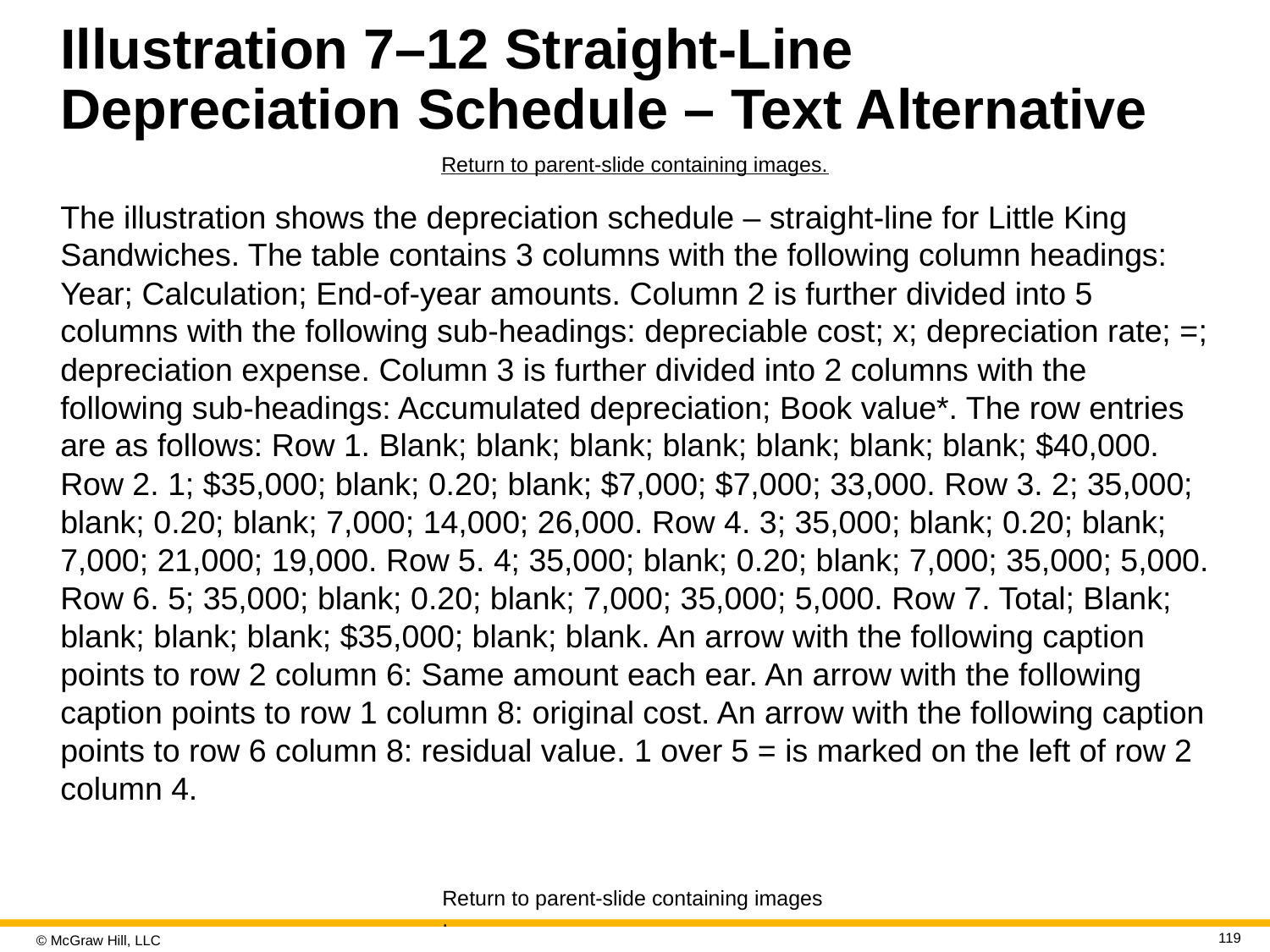

# Illustration 7–12 Straight-Line Depreciation Schedule – Text Alternative
Return to parent-slide containing images.
The illustration shows the depreciation schedule – straight-line for Little King Sandwiches. The table contains 3 columns with the following column headings: Year; Calculation; End-of-year amounts. Column 2 is further divided into 5 columns with the following sub-headings: depreciable cost; x; depreciation rate; =; depreciation expense. Column 3 is further divided into 2 columns with the following sub-headings: Accumulated depreciation; Book value*. The row entries are as follows: Row 1. Blank; blank; blank; blank; blank; blank; blank; $40,000. Row 2. 1; $35,000; blank; 0.20; blank; $7,000; $7,000; 33,000. Row 3. 2; 35,000; blank; 0.20; blank; 7,000; 14,000; 26,000. Row 4. 3; 35,000; blank; 0.20; blank; 7,000; 21,000; 19,000. Row 5. 4; 35,000; blank; 0.20; blank; 7,000; 35,000; 5,000. Row 6. 5; 35,000; blank; 0.20; blank; 7,000; 35,000; 5,000. Row 7. Total; Blank; blank; blank; blank; $35,000; blank; blank. An arrow with the following caption points to row 2 column 6: Same amount each ear. An arrow with the following caption points to row 1 column 8: original cost. An arrow with the following caption points to row 6 column 8: residual value. 1 over 5 = is marked on the left of row 2 column 4.
Return to parent-slide containing images.
119